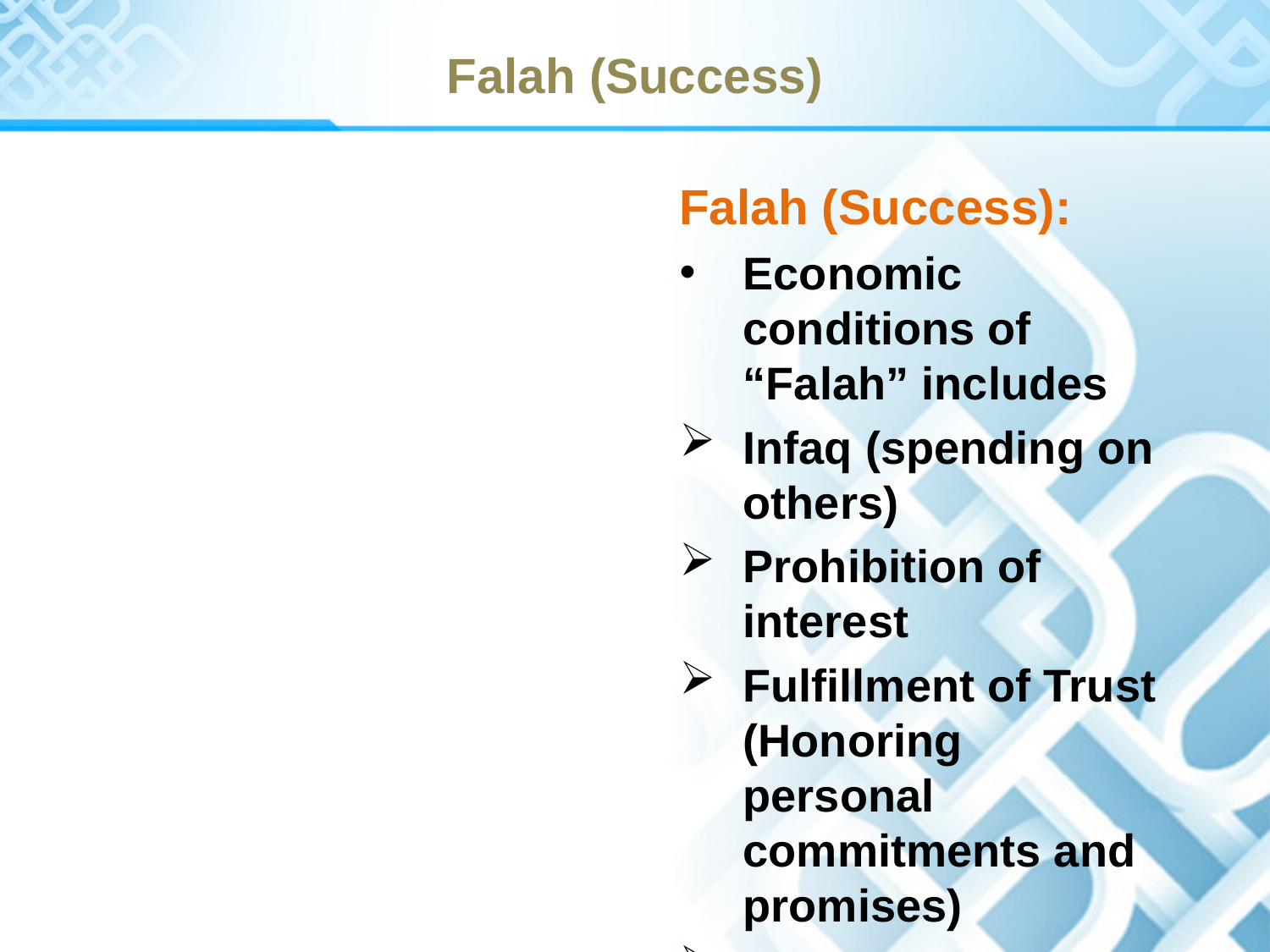

Falah (Success)
Falah (Success):
Economic conditions of “Falah” includes
Infaq (spending on others)
Prohibition of interest
Fulfillment of Trust (Honoring personal commitments and promises)
Justice (in all affairs)